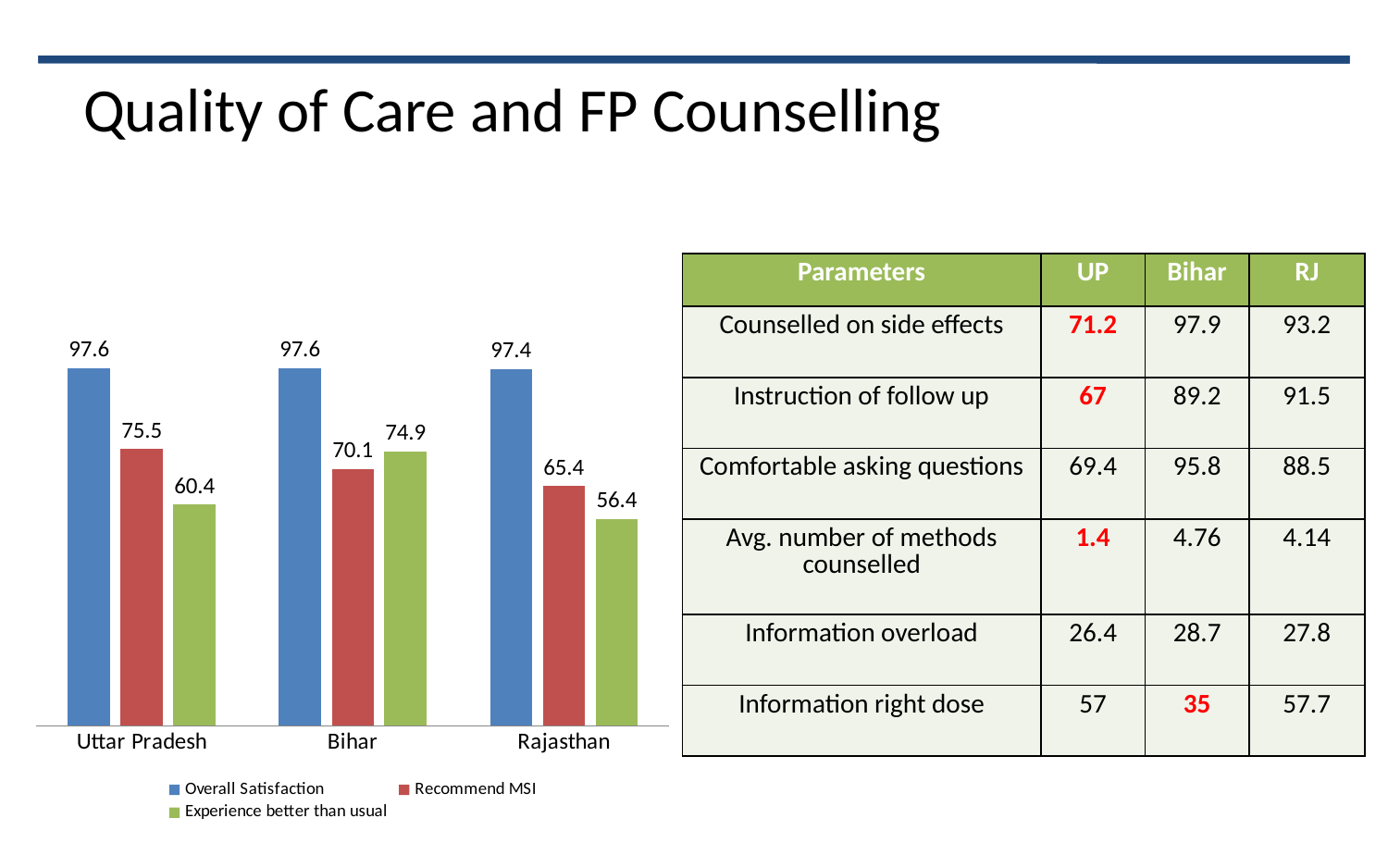

# Quality of Care and FP Counselling
| Parameters | UP | Bihar | RJ |
| --- | --- | --- | --- |
| Counselled on side effects | 71.2 | 97.9 | 93.2 |
| Instruction of follow up | 67 | 89.2 | 91.5 |
| Comfortable asking questions | 69.4 | 95.8 | 88.5 |
| Avg. number of methods counselled | 1.4 | 4.76 | 4.14 |
| Information overload | 26.4 | 28.7 | 27.8 |
| Information right dose | 57 | 35 | 57.7 |

### Chart

| Category | Overall Satisfaction | Recommend MSI | Experience better than usual |
|---|---|---|---|
| Uttar Pradesh | 97.6 | 75.5 | 60.4 |
| Bihar | 97.6 | 70.1 | 74.9 |
| Rajasthan | 97.4 | 65.4 | 56.4 |